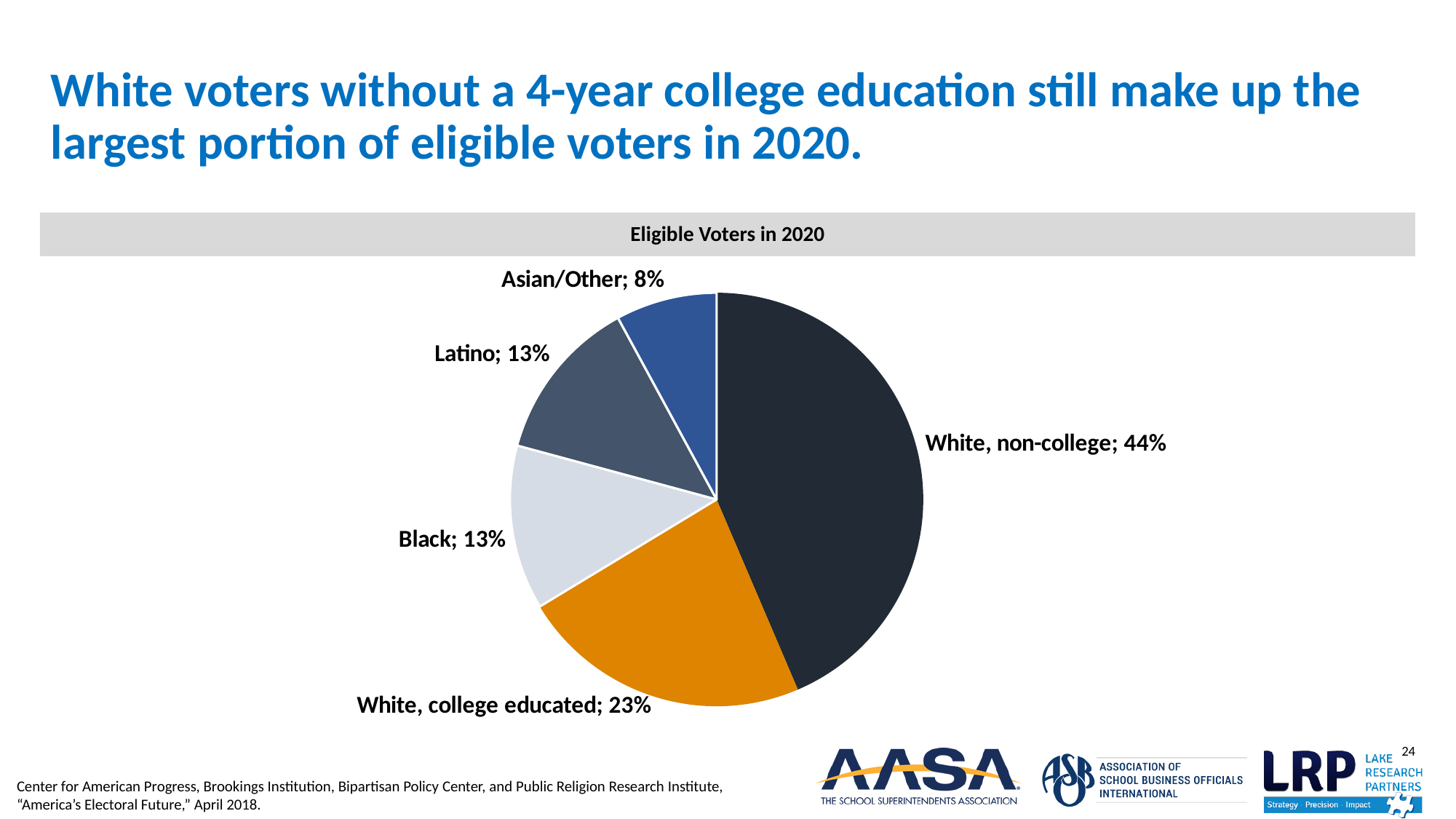

# White voters without a 4-year college education still make up the largest portion of eligible voters in 2020.
Eligible Voters in 2020

### Chart

| Category | Column1 |
|---|---|
| White, non-college | 0.44 |
| White, college educated | 0.23 |
| Black | 0.13 |
| Latino | 0.13 |
| Asian/Other | 0.08 |
Center for American Progress, Brookings Institution, Bipartisan Policy Center, and Public Religion Research Institute,
“America’s Electoral Future,” April 2018.